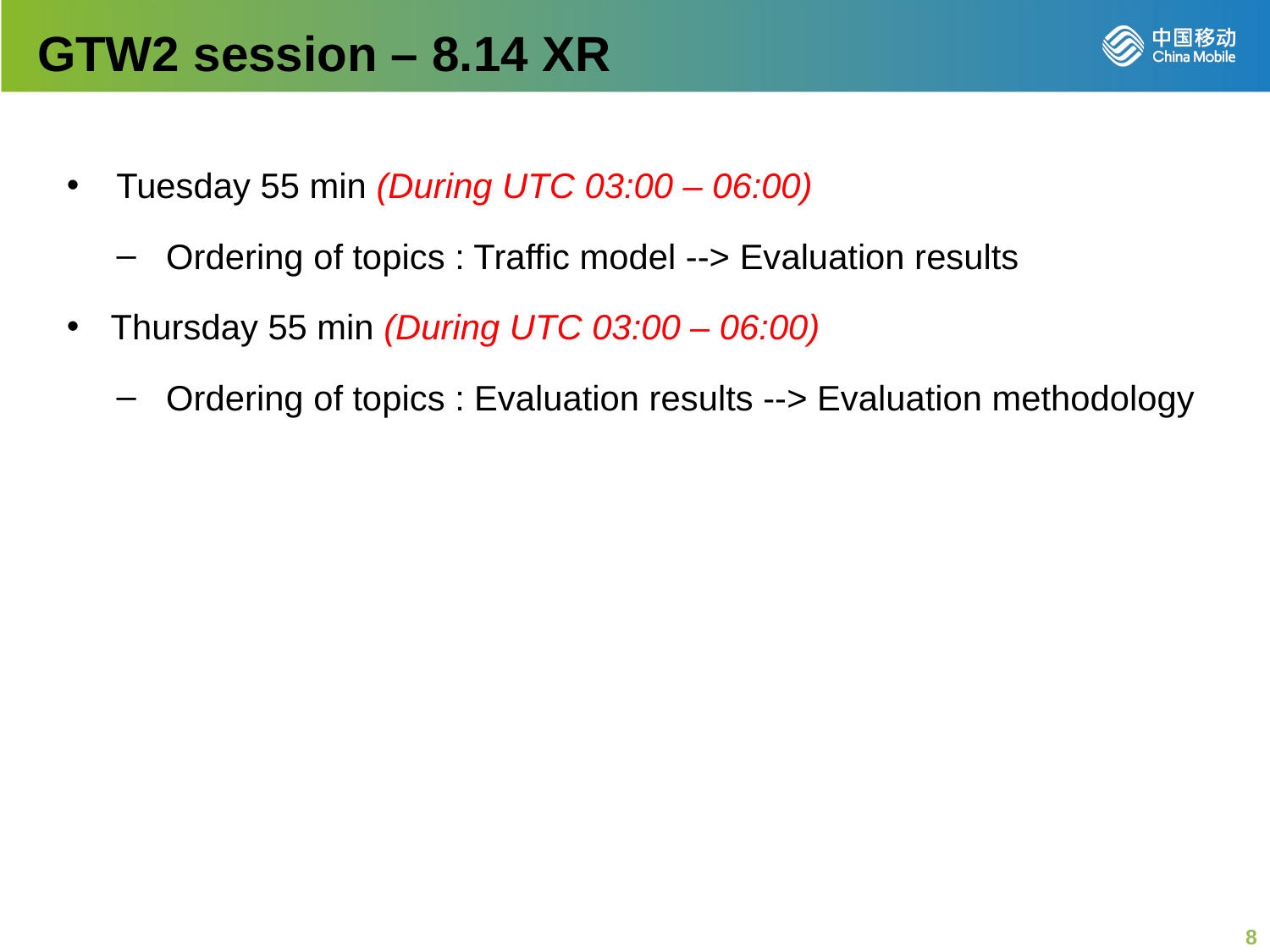

GTW2 session – 8.14 XR
Tuesday 55 min (During UTC 03:00 – 06:00)
Ordering of topics : Traffic model --> Evaluation results
Thursday 55 min (During UTC 03:00 – 06:00)
Ordering of topics : Evaluation results --> Evaluation methodology